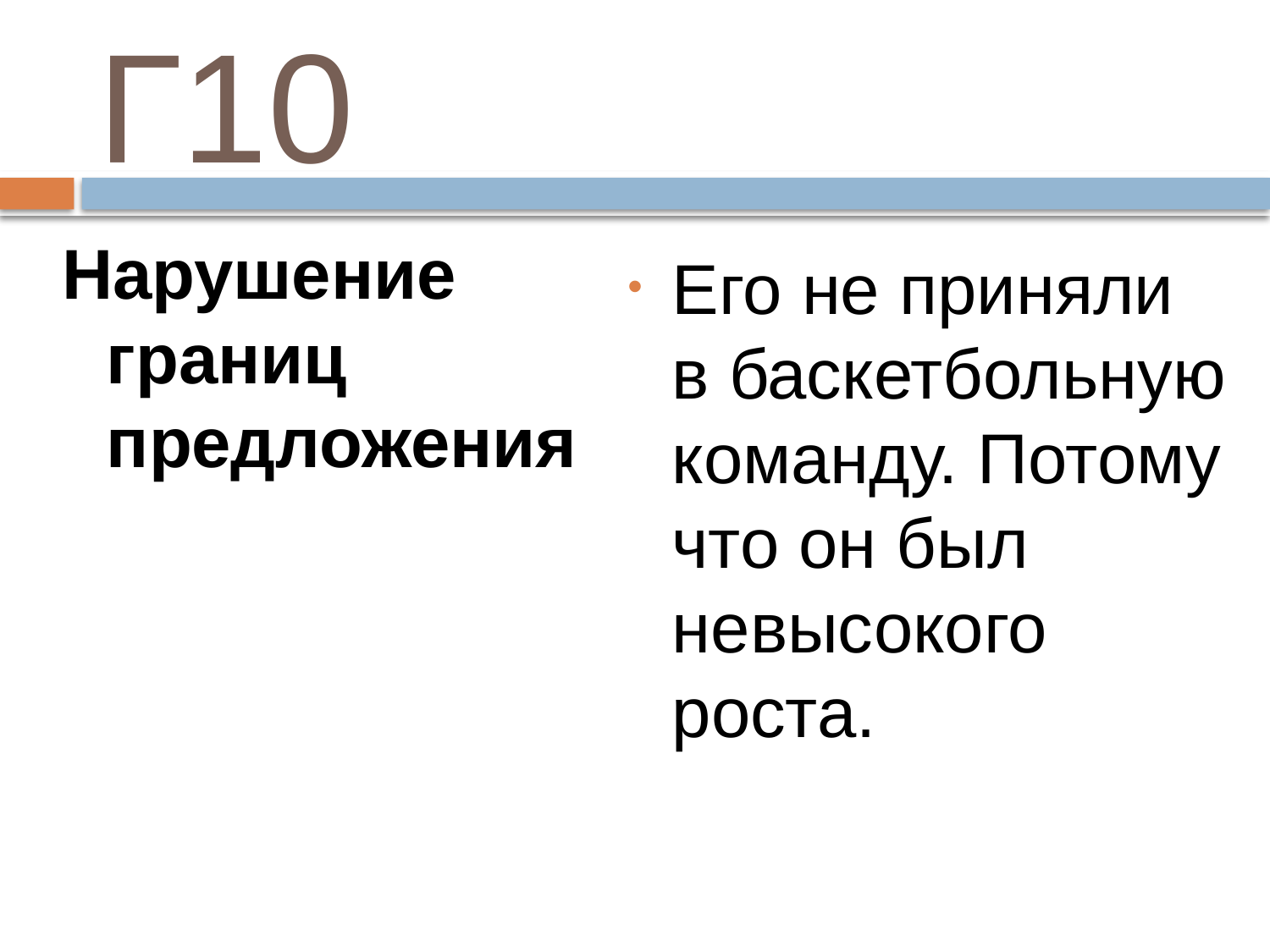

# Г10
Нарушение границ предложения
Его не приняли в баскетбольную команду. Потому что он был невысокого роста.